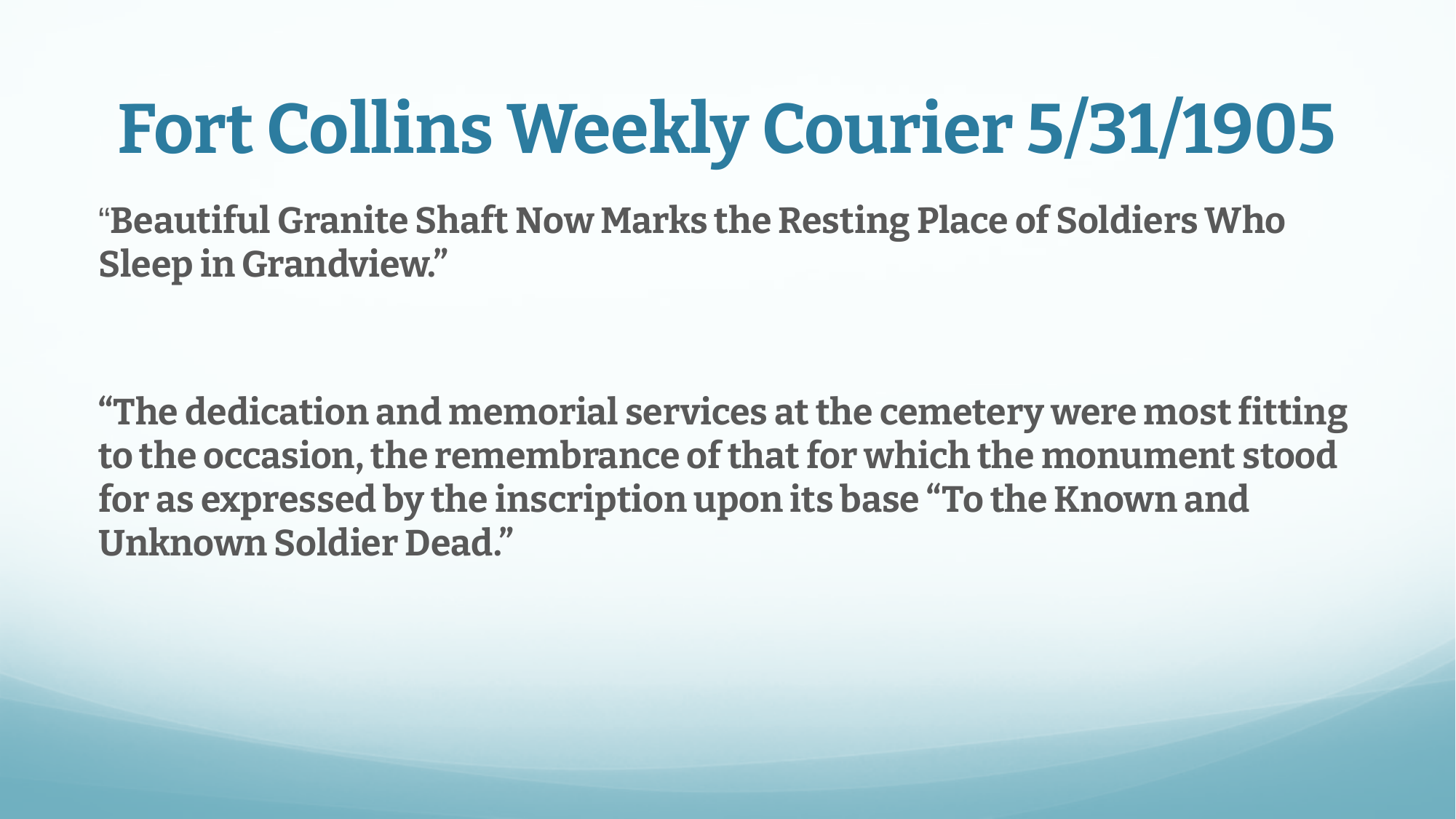

# Fort Collins Weekly Courier 5/31/1905
“Beautiful Granite Shaft Now Marks the Resting Place of Soldiers Who Sleep in Grandview.”

“The dedication and memorial services at the cemetery were most fitting to the occasion, the remembrance of that for which the monument stood for as expressed by the inscription upon its base “To the Known and Unknown Soldier Dead.”